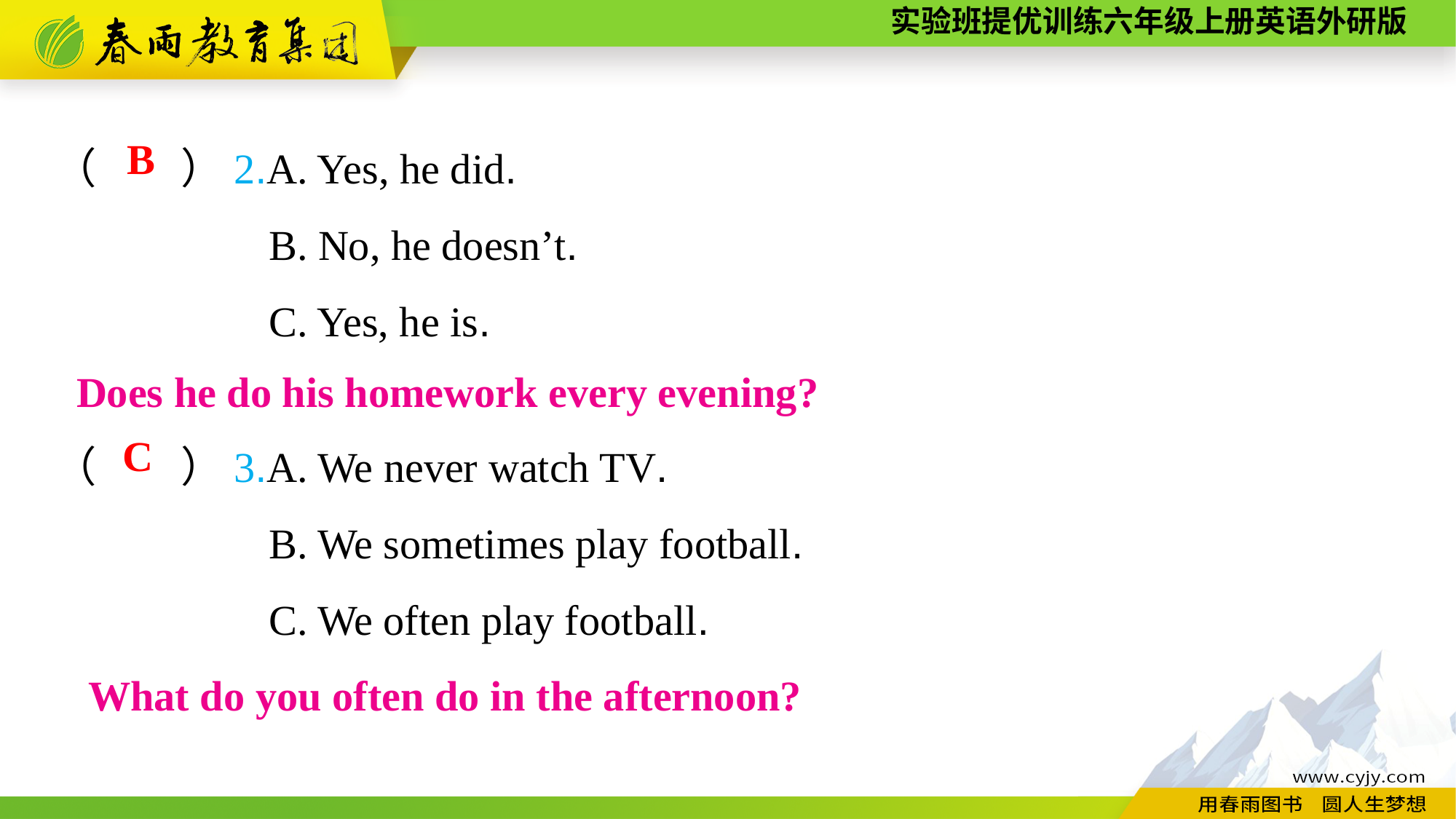

（　　）2.A. Yes, he did.
B. No, he doesn’t.
C. Yes, he is.
B
Does he do his homework every evening?
（　　）3.A. We never watch TV.
B. We sometimes play football.
C. We often play football.
C
What do you often do in the afternoon?